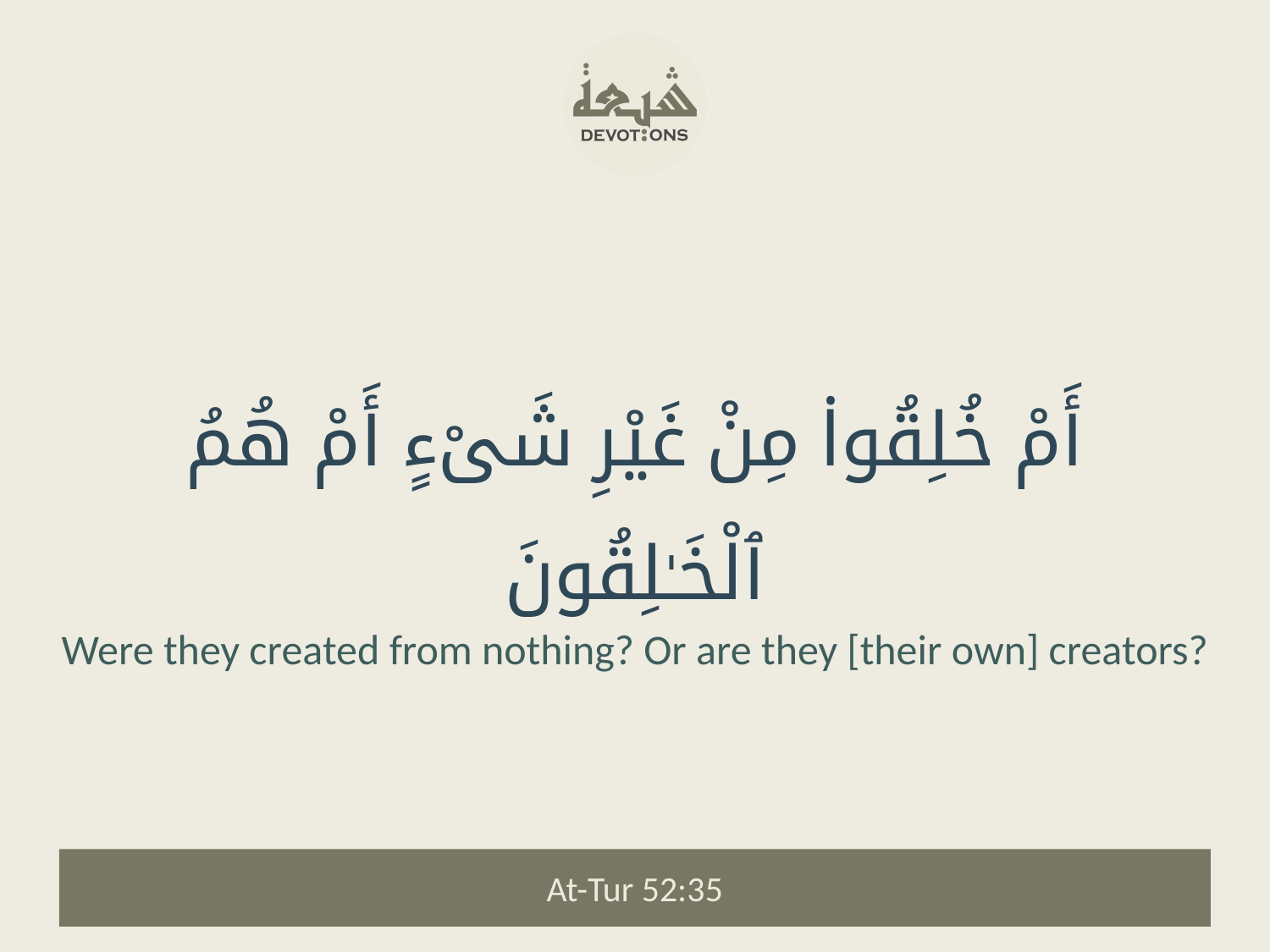

أَمْ خُلِقُوا۟ مِنْ غَيْرِ شَىْءٍ أَمْ هُمُ ٱلْخَـٰلِقُونَ
Were they created from nothing? Or are they [their own] creators?
At-Tur 52:35